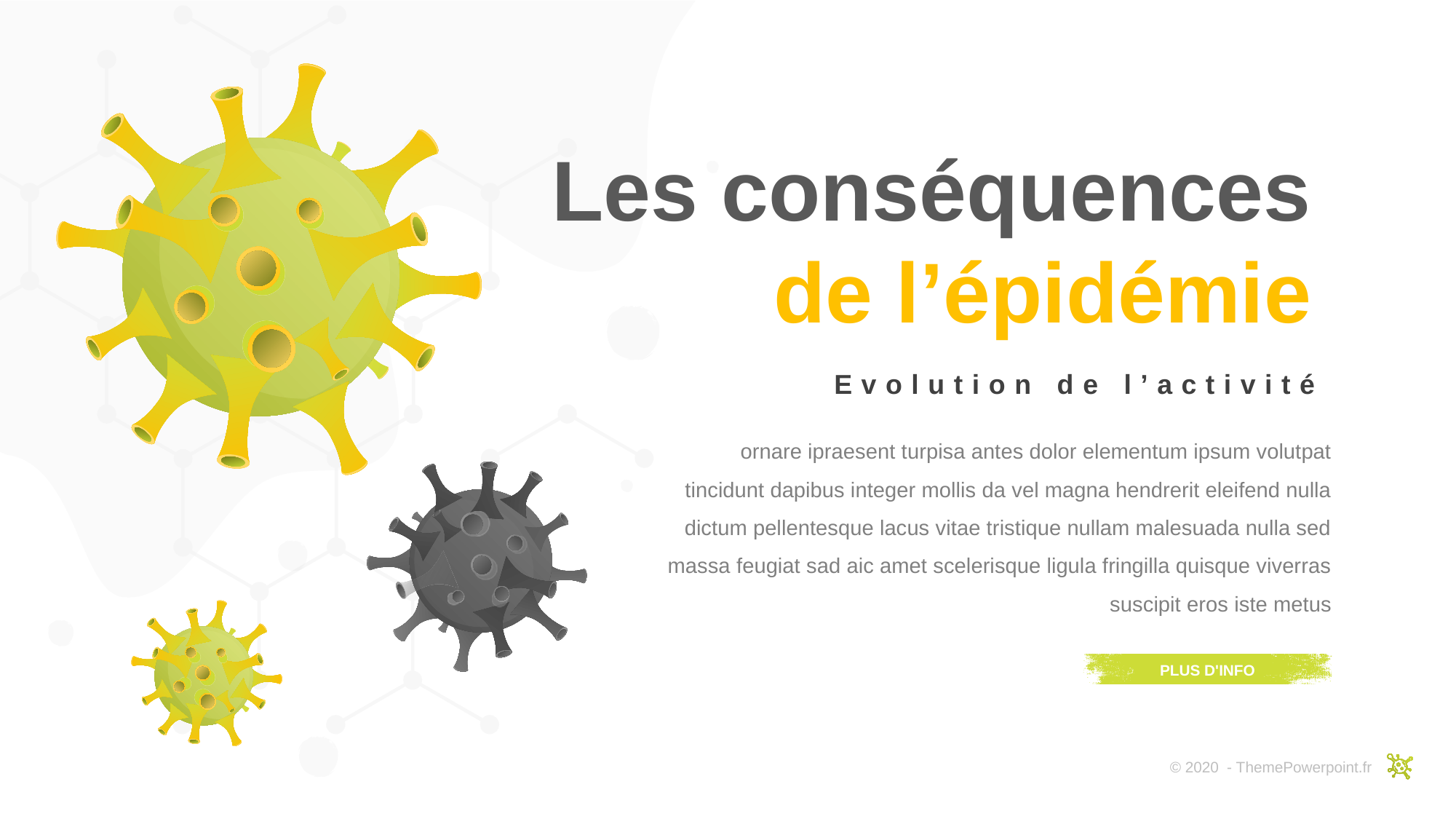

Les conséquences
de l’épidémie

Evolution de l’activité
ornare ipraesent turpisa antes dolor elementum ipsum volutpat tincidunt dapibus integer mollis da vel magna hendrerit eleifend nulla dictum pellentesque lacus vitae tristique nullam malesuada nulla sed massa feugiat sad aic amet scelerisque ligula fringilla quisque viverras suscipit eros iste metus

PLUS D'INFO